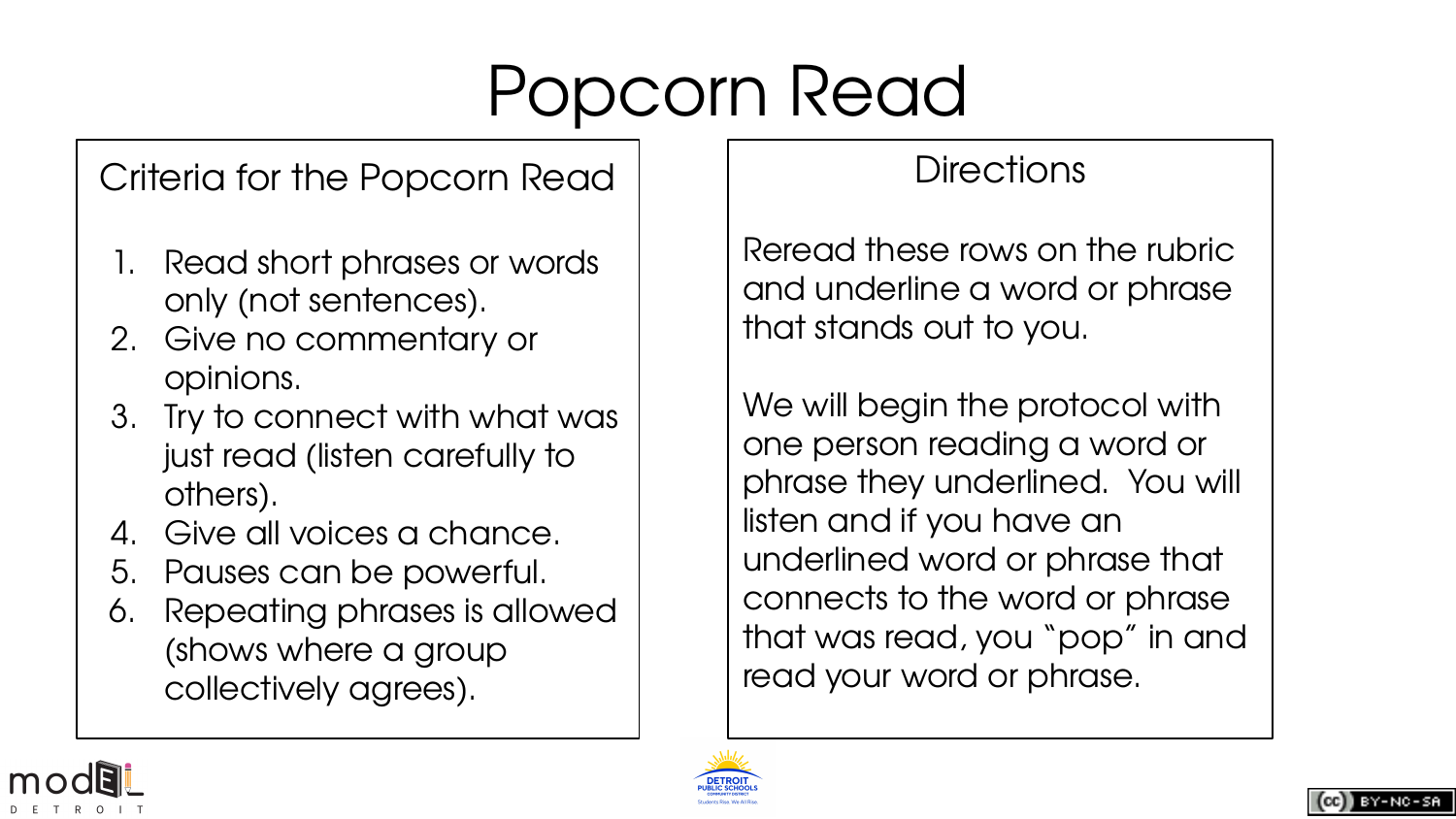

# Popcorn Read
Criteria for the Popcorn Read

Read short phrases or words only (not sentences).
Give no commentary or opinions.
Try to connect with what was just read (listen carefully to others).
Give all voices a chance.
Pauses can be powerful.
Repeating phrases is allowed (shows where a group collectively agrees).

Directions

Reread these rows on the rubric and underline a word or phrase that stands out to you.

We will begin the protocol with one person reading a word or phrase they underlined.  You will listen and if you have an underlined word or phrase that connects to the word or phrase that was read, you “pop” in and read your word or phrase.